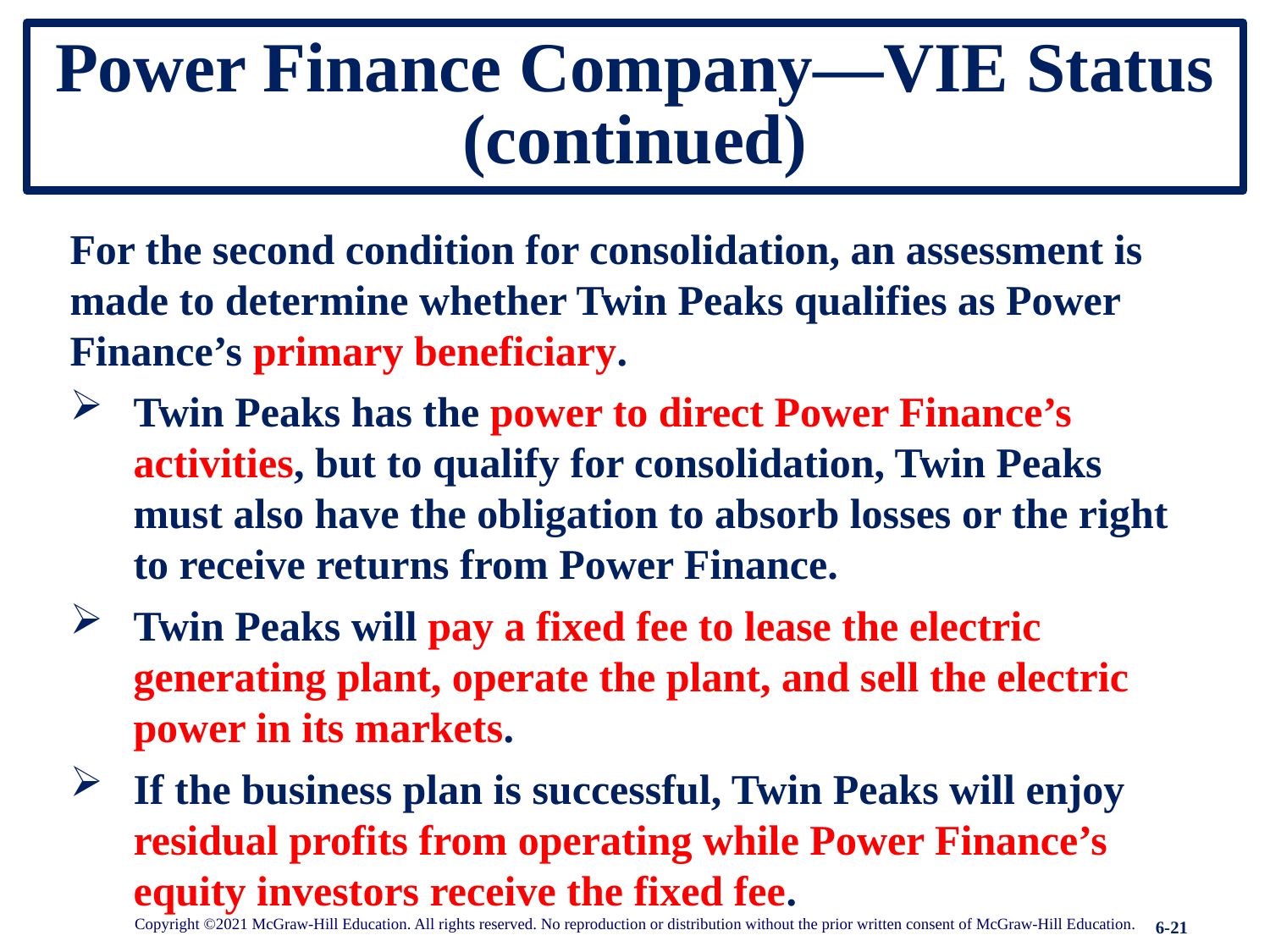

# Power Finance Company—VIE Status (continued)
For the second condition for consolidation, an assessment is made to determine whether Twin Peaks qualifies as Power Finance’s primary beneficiary.
Twin Peaks has the power to direct Power Finance’s activities, but to qualify for consolidation, Twin Peaks must also have the obligation to absorb losses or the right to receive returns from Power Finance.
Twin Peaks will pay a fixed fee to lease the electric generating plant, operate the plant, and sell the electric power in its markets.
If the business plan is successful, Twin Peaks will enjoy residual profits from operating while Power Finance’s equity investors receive the fixed fee.
Copyright ©2021 McGraw-Hill Education. All rights reserved. No reproduction or distribution without the prior written consent of McGraw-Hill Education.
6-21